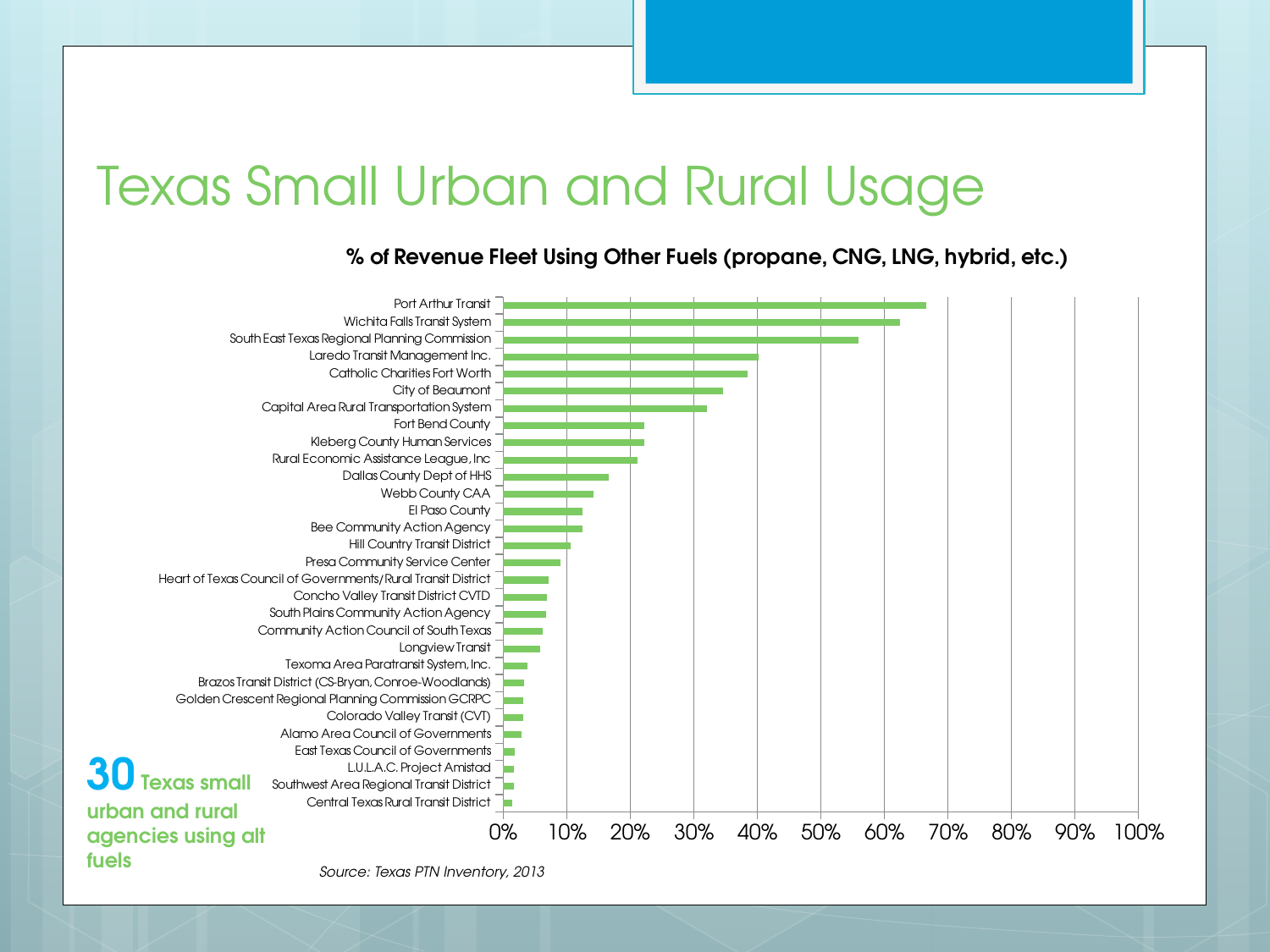

Texas Small Urban and Rural Usage

### Chart: % of Revenue Fleet Using Other Fuels (propane, CNG, LNG, hybrid, etc.)

| Category | % of Revenue Fleet using Other (propane, CNG, LNG, hybrid, etc) |
|---|---|
| Central Texas Rural Transit District | 0.0136986301369863 |
| Southwest Area Regional Transit District | 0.01694915254237288 |
| L.U.L.A.C. Project Amistad | 0.017241379310344827 |
| East Texas Council of Governments | 0.01818181818181819 |
| Alamo Area Council of Governments | 0.028846153846153848 |
| Colorado Valley Transit (CVT) | 0.03225806451612905 |
| Golden Crescent Regional Planning Commission GCRPC | 0.03225806451612905 |
| Brazos Transit District (CS-Bryan, Conroe-Woodlands) | 0.03305785123966942 |
| Texoma Area Paratransit System, Inc. | 0.038461538461538464 |
| Longview Transit | 0.058823529411764705 |
| Community Action Council of South Texas | 0.0625 |
| South Plains Community Action Agency | 0.0677966101694916 |
| Concho Valley Transit District CVTD | 0.06944444444444449 |
| Heart of Texas Council of Governments/Rural Transit District | 0.07142857142857142 |
| Presa Community Service Center | 0.09090909090909102 |
| Hill Country Transit District | 0.10666666666666672 |
| Bee Community Action Agency | 0.125 |
| El Paso County | 0.125 |
| Webb County CAA | 0.14285714285714296 |
| Dallas County Dept of HHS | 0.16666666666666666 |
| Rural Economic Assistance League, Inc | 0.2121212121212122 |
| Kleberg County Human Services | 0.2222222222222222 |
| Fort Bend County | 0.2222222222222222 |
| Capital Area Rural Transportation System | 0.32061068702290113 |
| City of Beaumont | 0.3461538461538463 |
| Catholic Charities Fort Worth | 0.3846153846153848 |
| Laredo Transit Management Inc. | 0.40186915887850466 |
| South East Texas Regional Planning Commission | 0.5588235294117645 |
| Wichita Falls Transit System | 0.6250000000000003 |
| Port Arthur Transit | 0.6666666666666666 |
# 30 Texas small urban and rural agencies using alt fuels
Source: Texas PTN Inventory, 2013